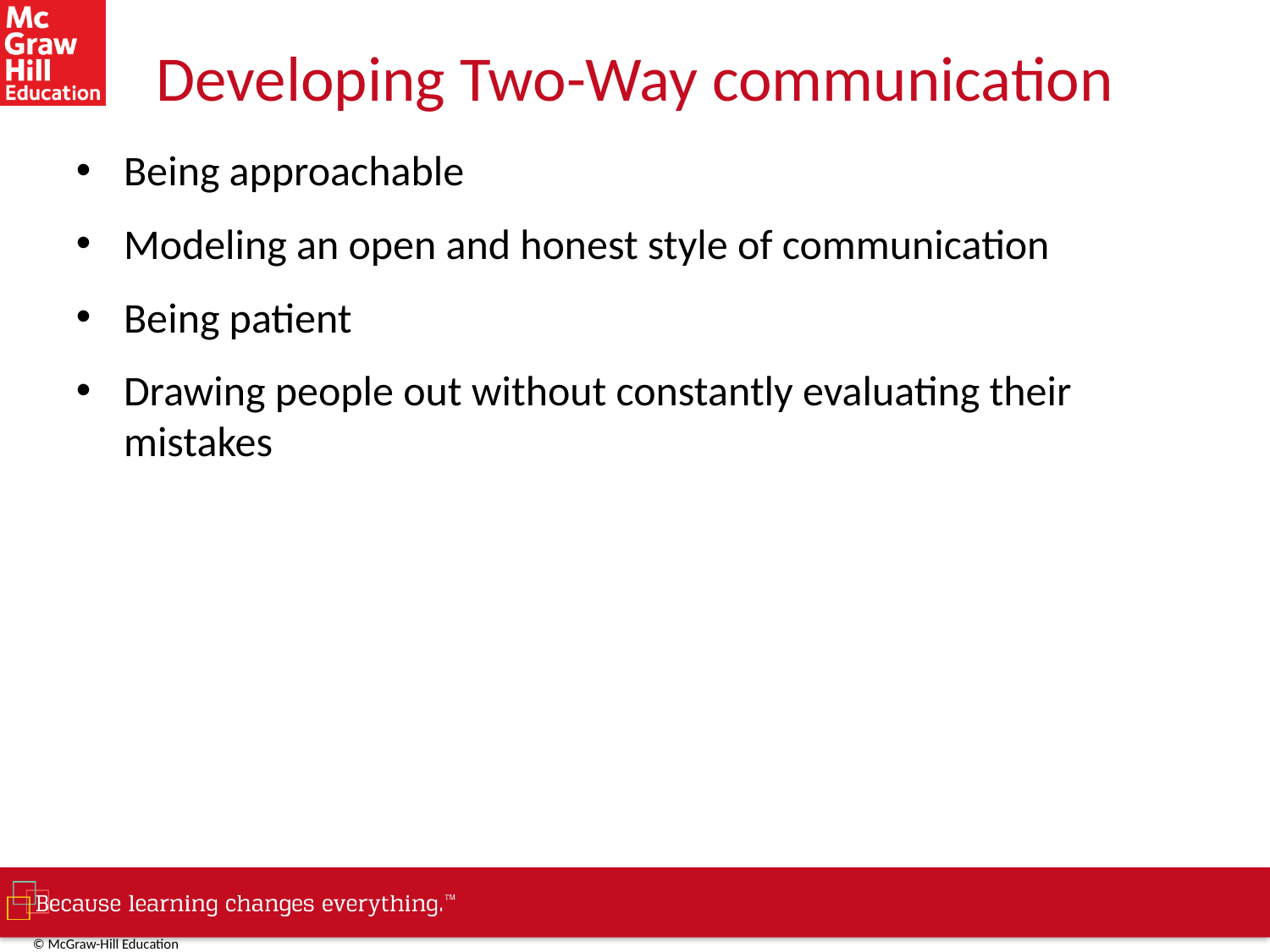

# Developing Two-Way communication
Being approachable
Modeling an open and honest style of communication
Being patient
Drawing people out without constantly evaluating their mistakes